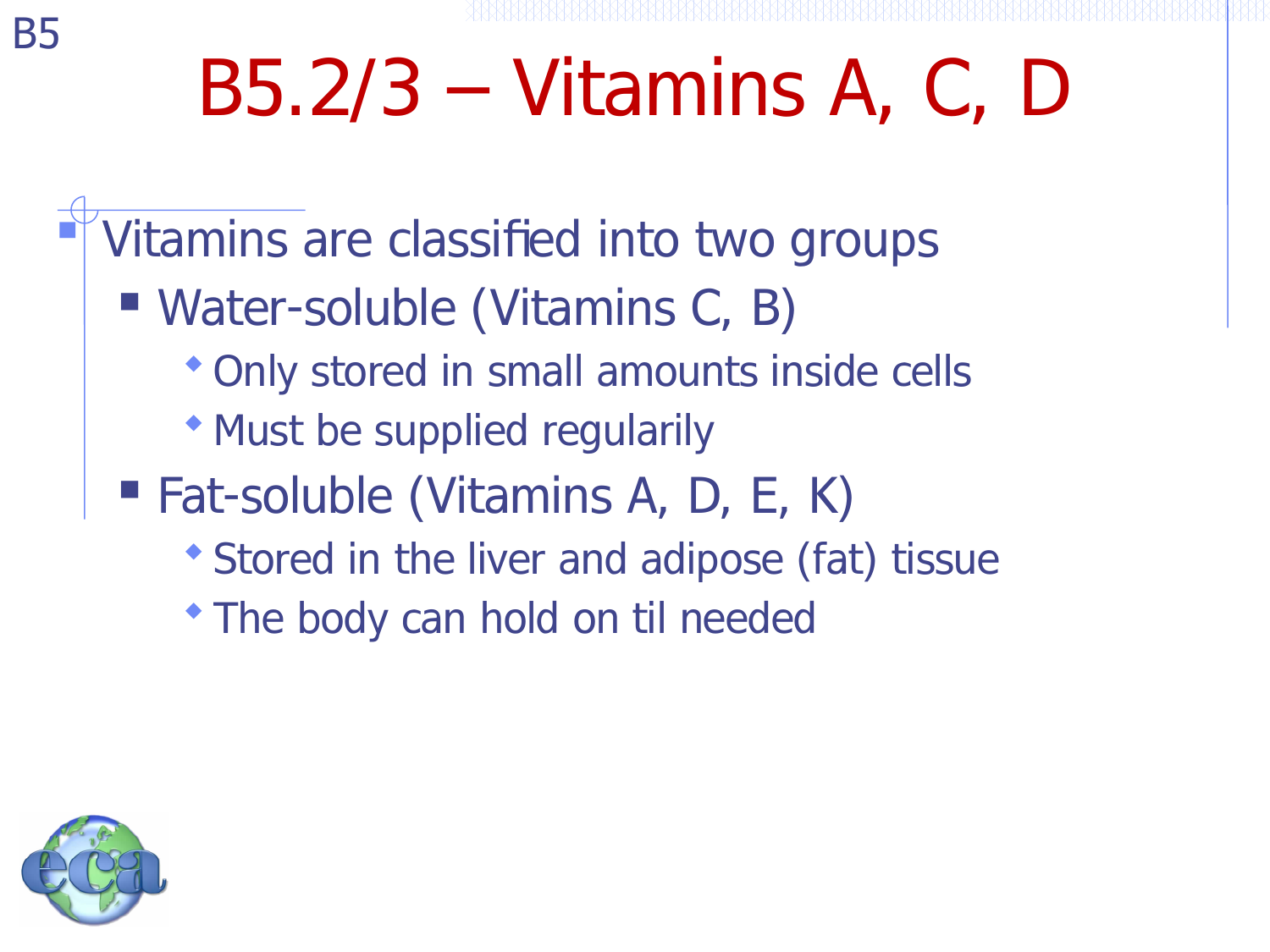

# B5.2/3 – Vitamins A, C, D
Vitamins are classified into two groups
Water-soluble (Vitamins C, B)
Only stored in small amounts inside cells
Must be supplied regularily
Fat-soluble (Vitamins A, D, E, K)
Stored in the liver and adipose (fat) tissue
The body can hold on til needed